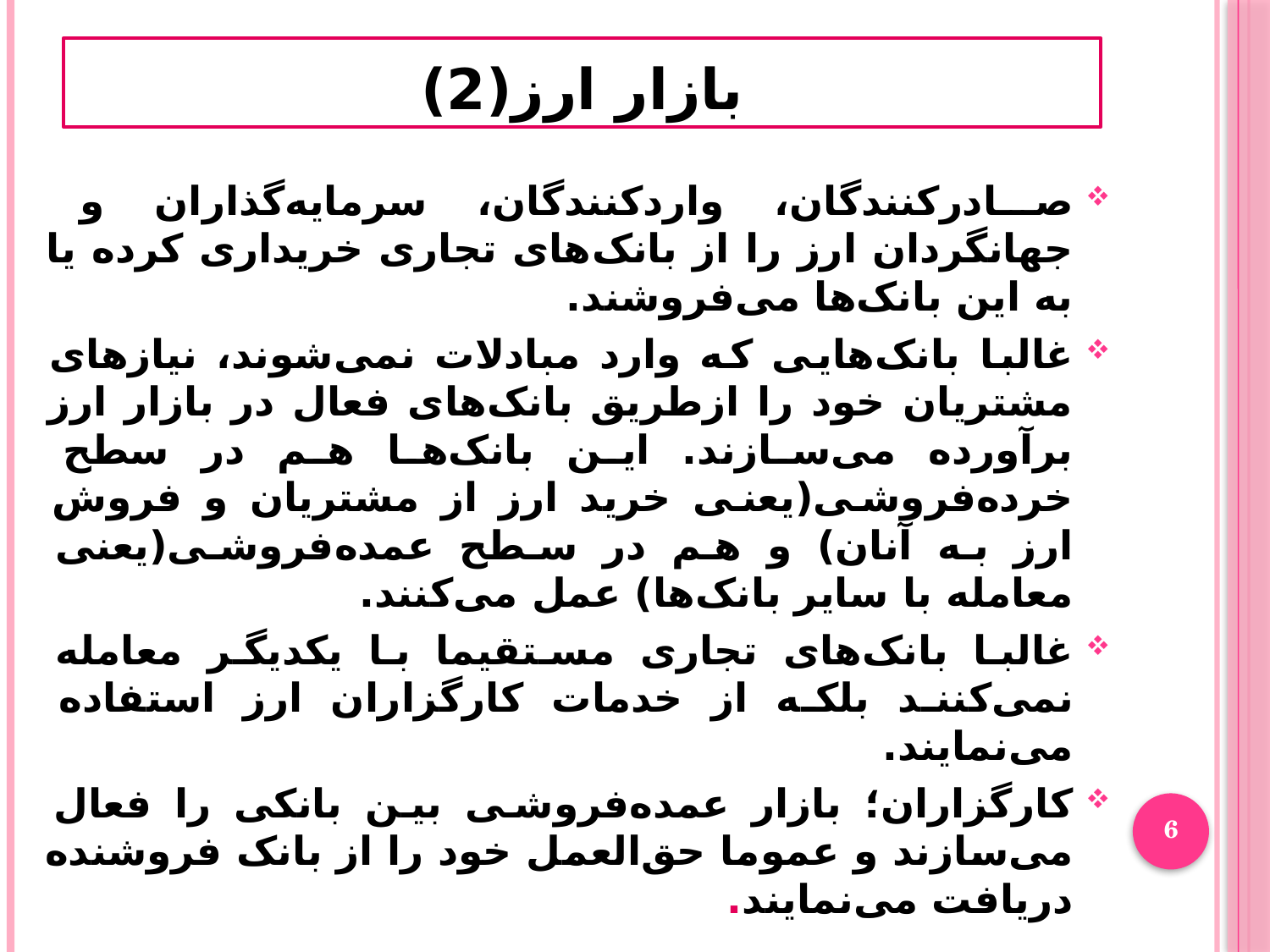

# بازار ارز(2)
صادرکنندگان، واردکنندگان، سرمایه‌گذاران و جهانگردان ارز را از بانک‌های تجاری خریداری کرده یا به این بانک‌ها می‌فروشند.
غالبا بانک‌هایی که وارد مبادلات نمی‌شوند، نیازهای مشتریان خود را ازطریق بانک‌های فعال در بازار ارز برآورده می‌سازند. این بانک‌ها هم در سطح خرده‌فروشی(یعنی خرید ارز از مشتریان و فروش ارز به آنان) و هم در سطح عمده‌فروشی(یعنی معامله با سایر بانک‌ها) عمل می‌کنند.
غالبا بانک‌های تجاری مستقیما با یکدیگر معامله نمی‌کنند بلکه از خدمات کارگزاران ارز استفاده می‌نمایند.
کارگزاران؛ بازار عمده‌فروشی بین بانکی را فعال می‌سازند و عموما حق‌العمل خود را از بانک فروشنده دریافت می‌نمایند.
6